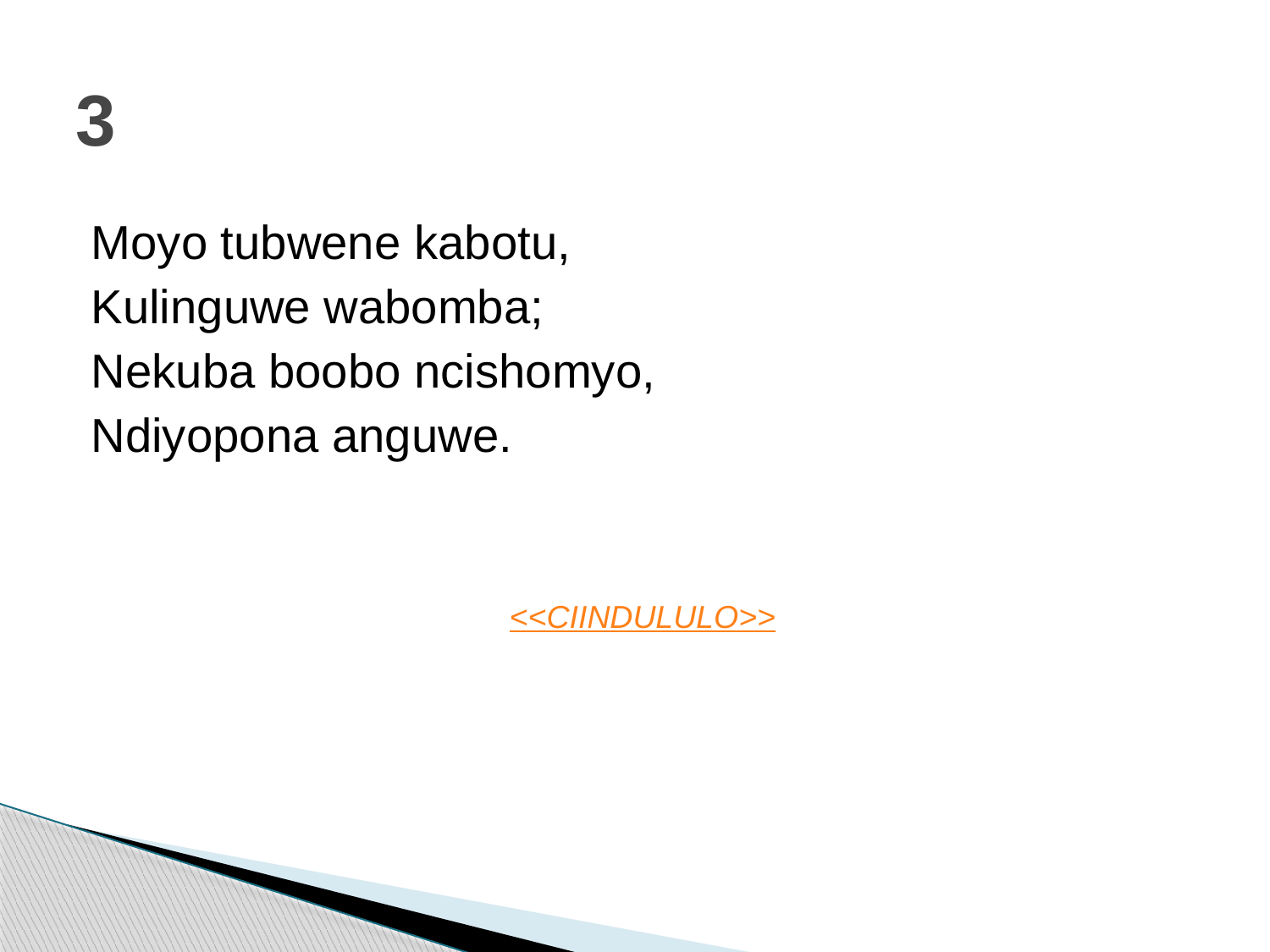

# 3
Moyo tubwene kabotu,
Kulinguwe wabomba;
Nekuba boobo ncishomyo,
Ndiyopona anguwe.

<<CIINDULULO>>